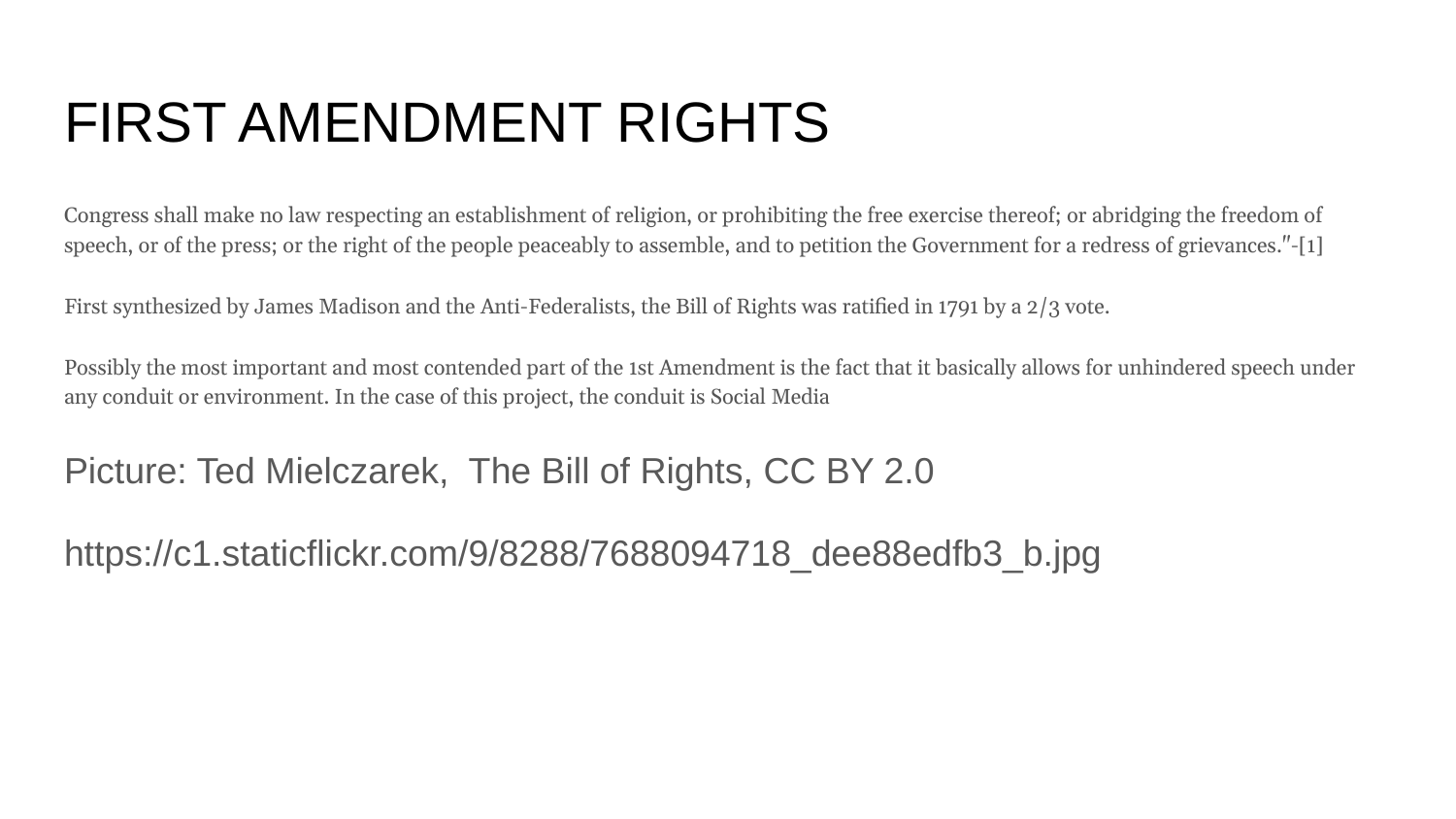

# FIRST AMENDMENT RIGHTS
Congress shall make no law respecting an establishment of religion, or prohibiting the free exercise thereof; or abridging the freedom of speech, or of the press; or the right of the people peaceably to assemble, and to petition the Government for a redress of grievances."-[1]
First synthesized by James Madison and the Anti-Federalists, the Bill of Rights was ratified in 1791 by a 2/3 vote.
Possibly the most important and most contended part of the 1st Amendment is the fact that it basically allows for unhindered speech under any conduit or environment. In the case of this project, the conduit is Social Media
Picture: Ted Mielczarek,  The Bill of Rights, CC BY 2.0
https://c1.staticflickr.com/9/8288/7688094718_dee88edfb3_b.jpg